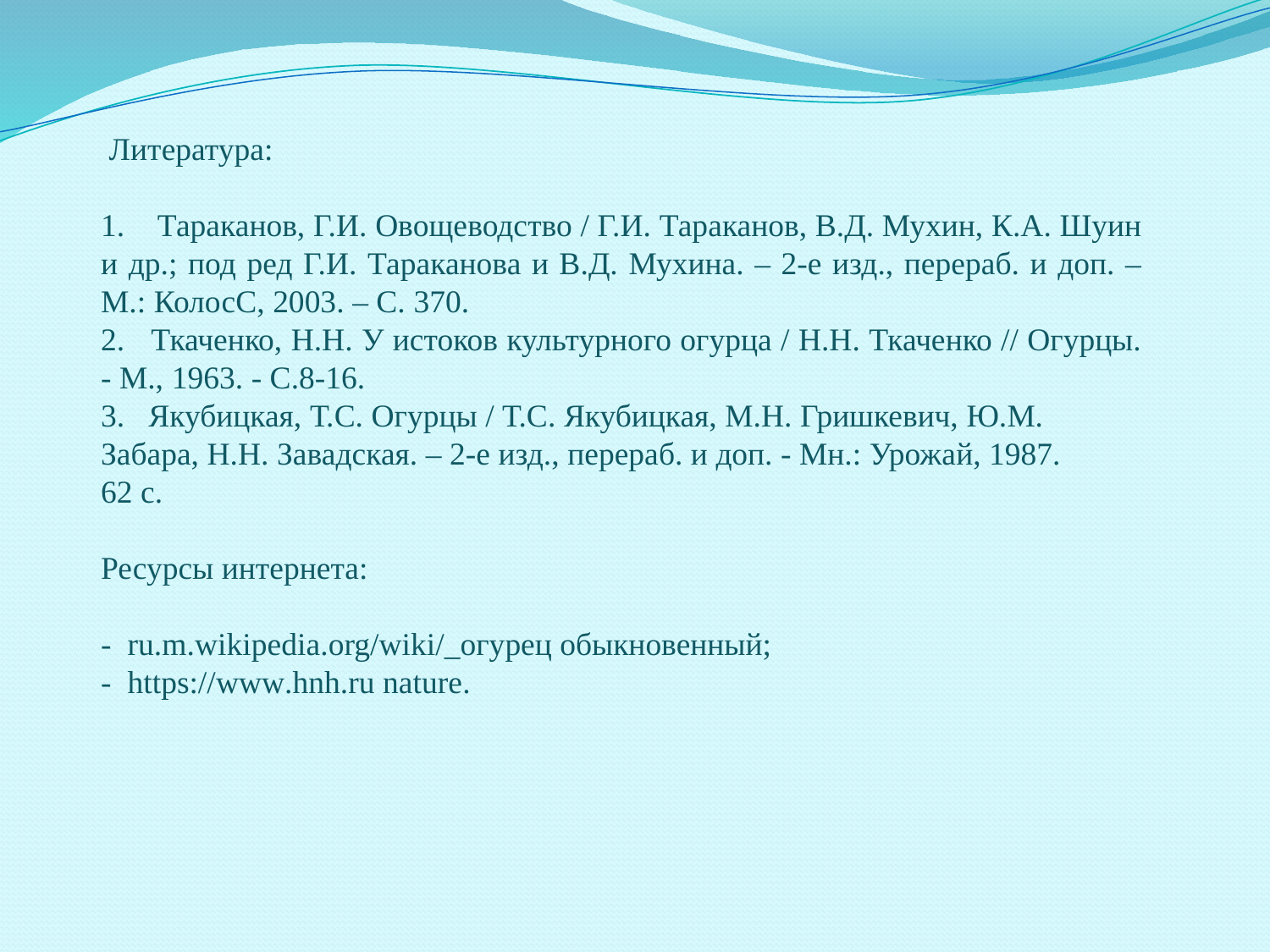

Литература:

1.    Тараканов, Г.И. Овощеводство / Г.И. Тараканов, В.Д. Мухин, К.А. Шуин и др.; под ред Г.И. Тараканова и В.Д. Мухина. – 2-е изд., перераб. и доп. – М.: КолосС, 2003. – С. 370.
2.   Ткаченко, Н.Н. У истоков культурного огурца / Н.Н. Ткаченко // Огурцы. - М., 1963. - С.8-16.
Якубицкая, Т.С. Огурцы / Т.С. Якубицкая, М.Н. Гришкевич, Ю.М.
Забара, Н.Н. Завадская. – 2-е изд., перераб. и доп. - Мн.: Урожай, 1987.
62 с.

Ресурсы интернета:

-  ru.m.wikipedia.org/wiki/_огурец обыкновенный;
-  https://www.hnh.ru nature.